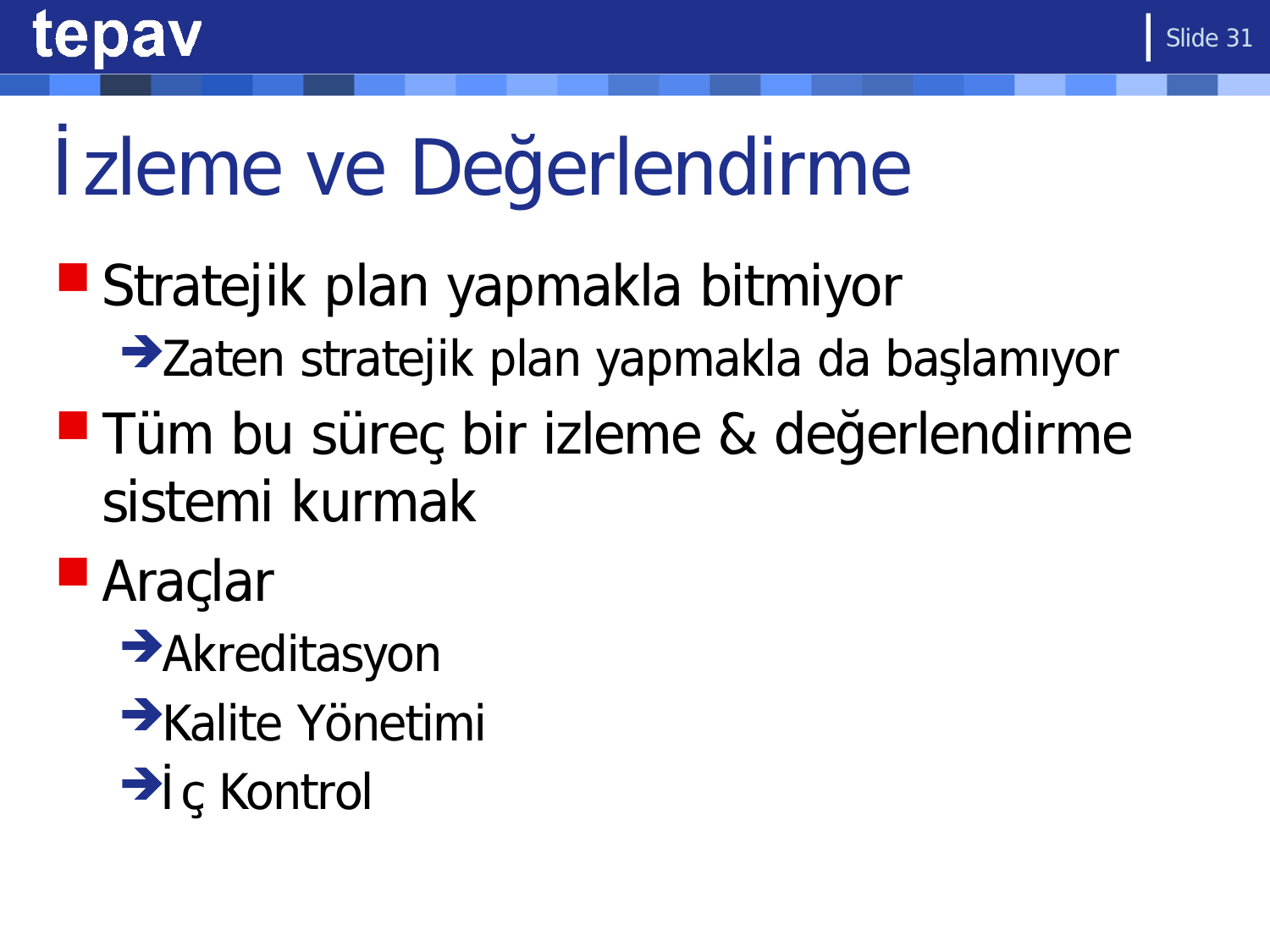

Slide 31
# İzleme ve Değerlendirme
Stratejik plan yapmakla bitmiyor
Zaten stratejik plan yapmakla da başlamıyor
Tüm bu süreç bir izleme & değerlendirme sistemi kurmak
Araçlar
Akreditasyon
Kalite Yönetimi
İç Kontrol